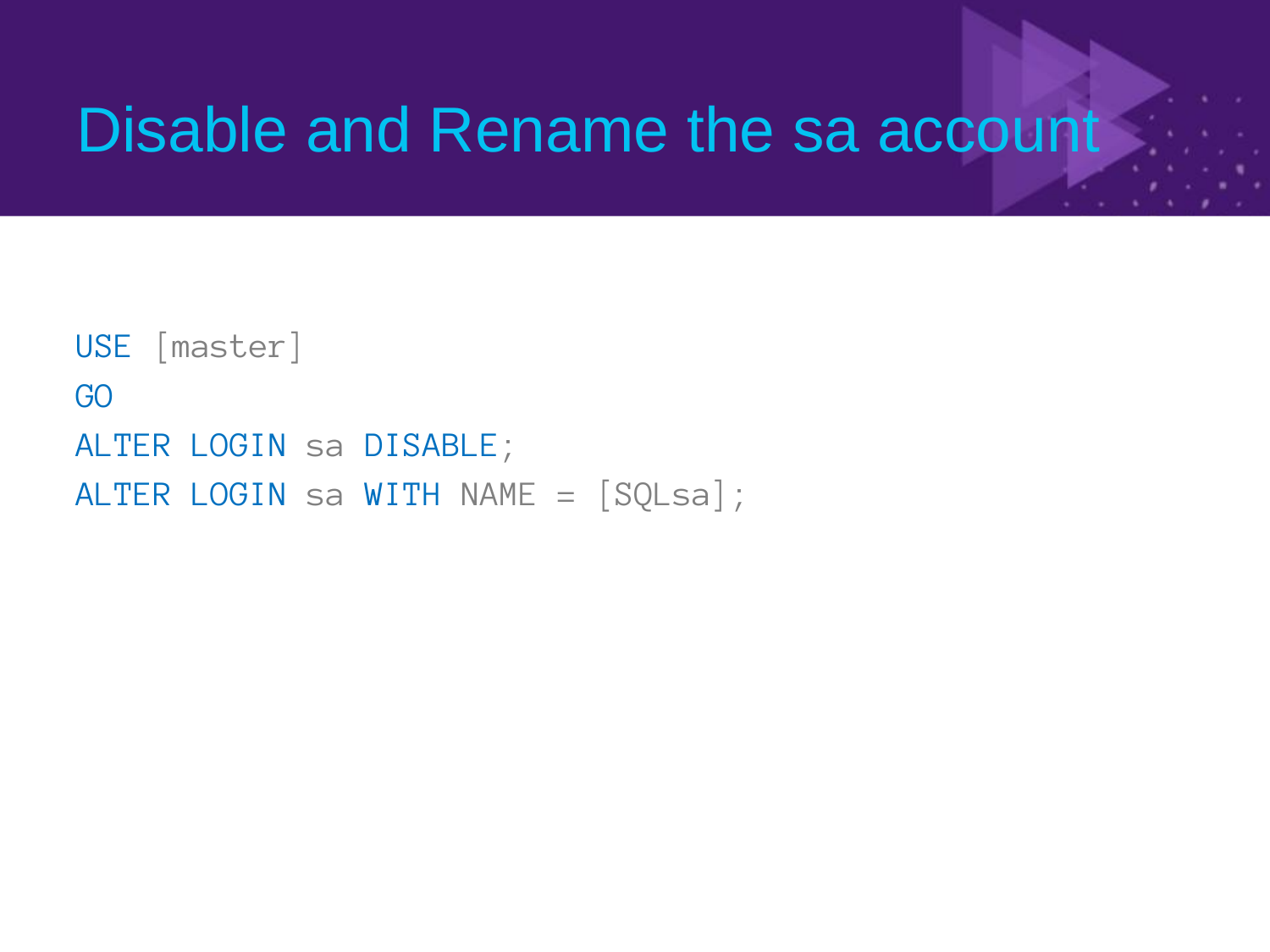

# Disable and Rename the sa account
USE [master]
GO
ALTER LOGIN sa DISABLE;
ALTER LOGIN sa WITH NAME = [SQLsa];